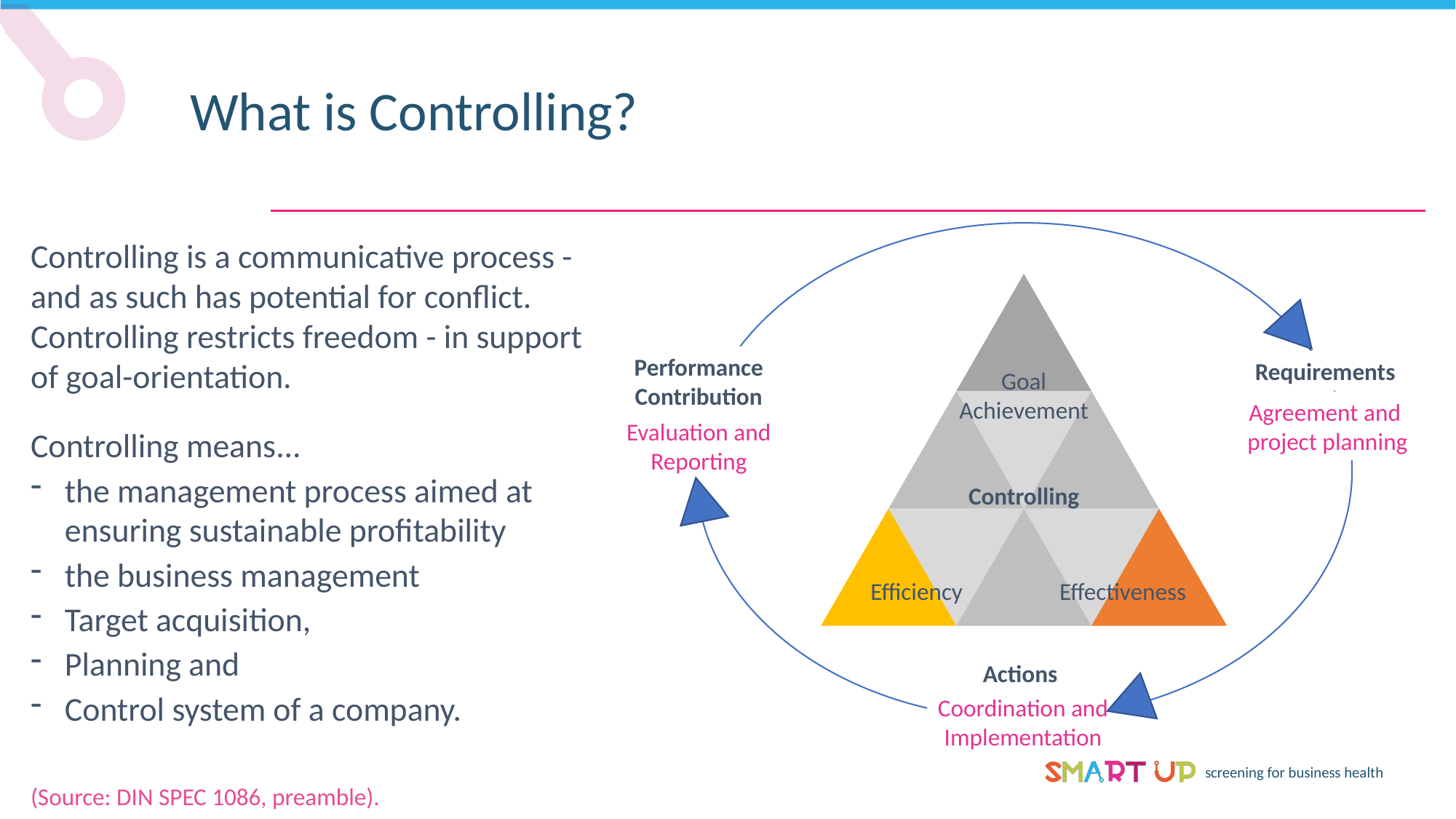

What is Controlling?

Controlling is a communicative process - and as such has potential for conflict. Controlling restricts freedom - in support of goal-orientation.

Controlling means...
the management process aimed at ensuring sustainable profitability
the business management
Target acquisition,
Planning and
Control system of a company.

(Source: DIN SPEC 1086, preamble).

Goal
Achievement
Controlling
Efficiency
Effectiveness

Performance
Contribution
Requirements
Agreement and
project planning
Evaluation and
Reporting

Actions

Coordination and
Implementation